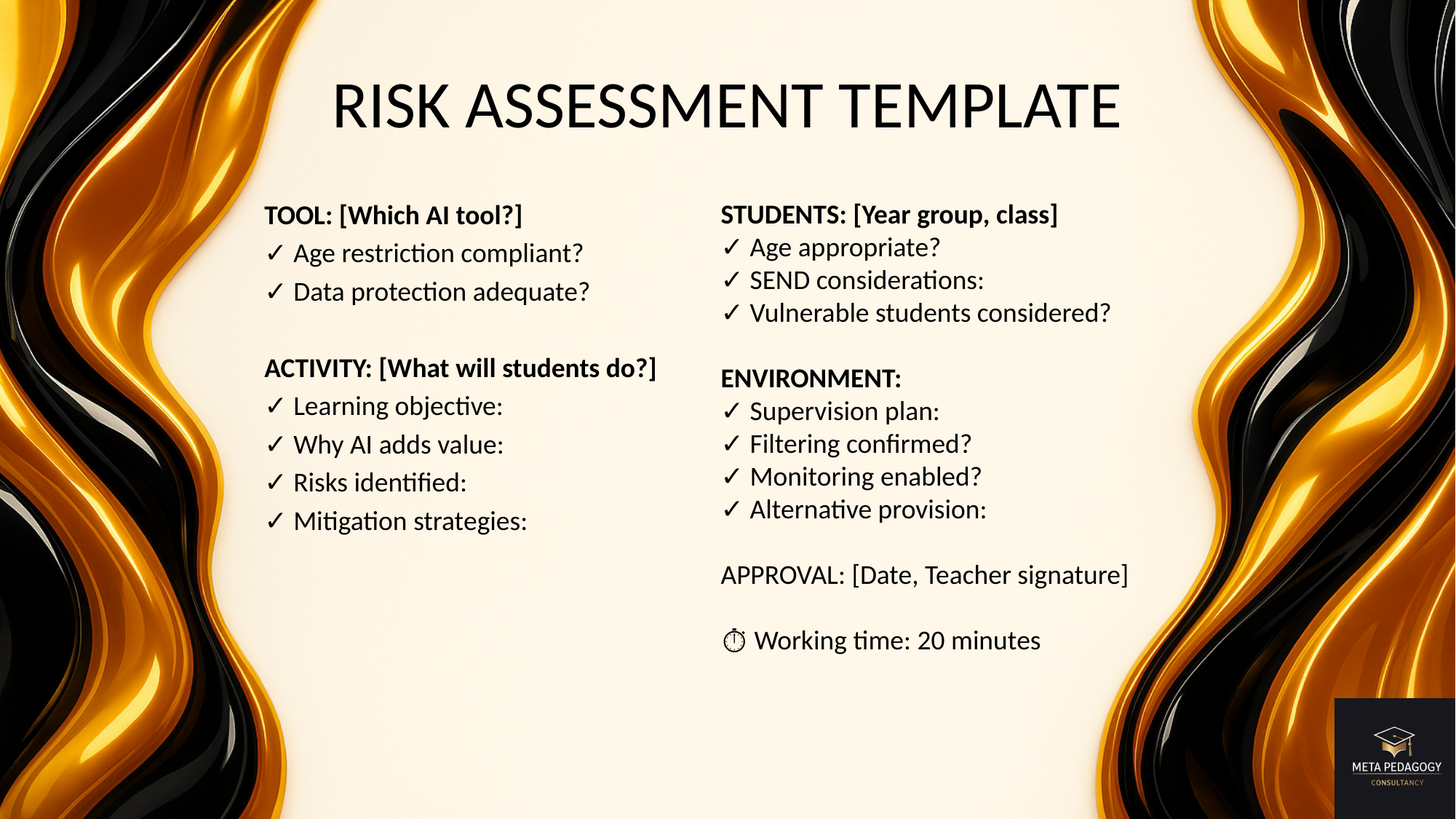

# RISK ASSESSMENT TEMPLATE
TOOL: [Which AI tool?]
✓ Age restriction compliant?
✓ Data protection adequate?

ACTIVITY: [What will students do?]
✓ Learning objective:
✓ Why AI adds value:
✓ Risks identified:
✓ Mitigation strategies:

STUDENTS: [Year group, class]
✓ Age appropriate?
✓ SEND considerations:
✓ Vulnerable students considered?

ENVIRONMENT:
✓ Supervision plan:
✓ Filtering confirmed?
✓ Monitoring enabled?
✓ Alternative provision:

APPROVAL: [Date, Teacher signature]

⏱️ Working time: 20 minutes